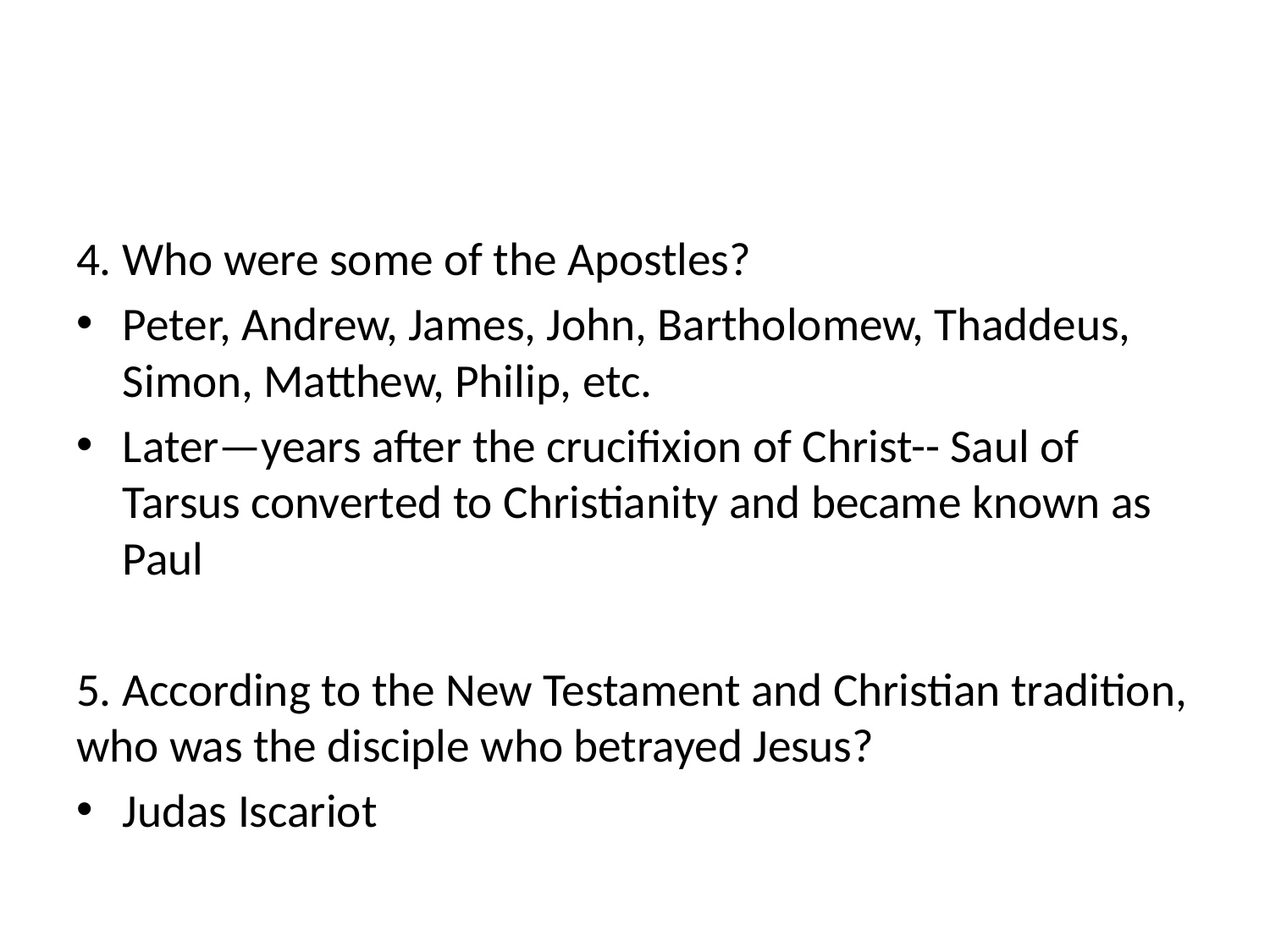

#
4. Who were some of the Apostles?
Peter, Andrew, James, John, Bartholomew, Thaddeus, Simon, Matthew, Philip, etc.
Later—years after the crucifixion of Christ-- Saul of Tarsus converted to Christianity and became known as Paul

5. According to the New Testament and Christian tradition, who was the disciple who betrayed Jesus?
Judas Iscariot